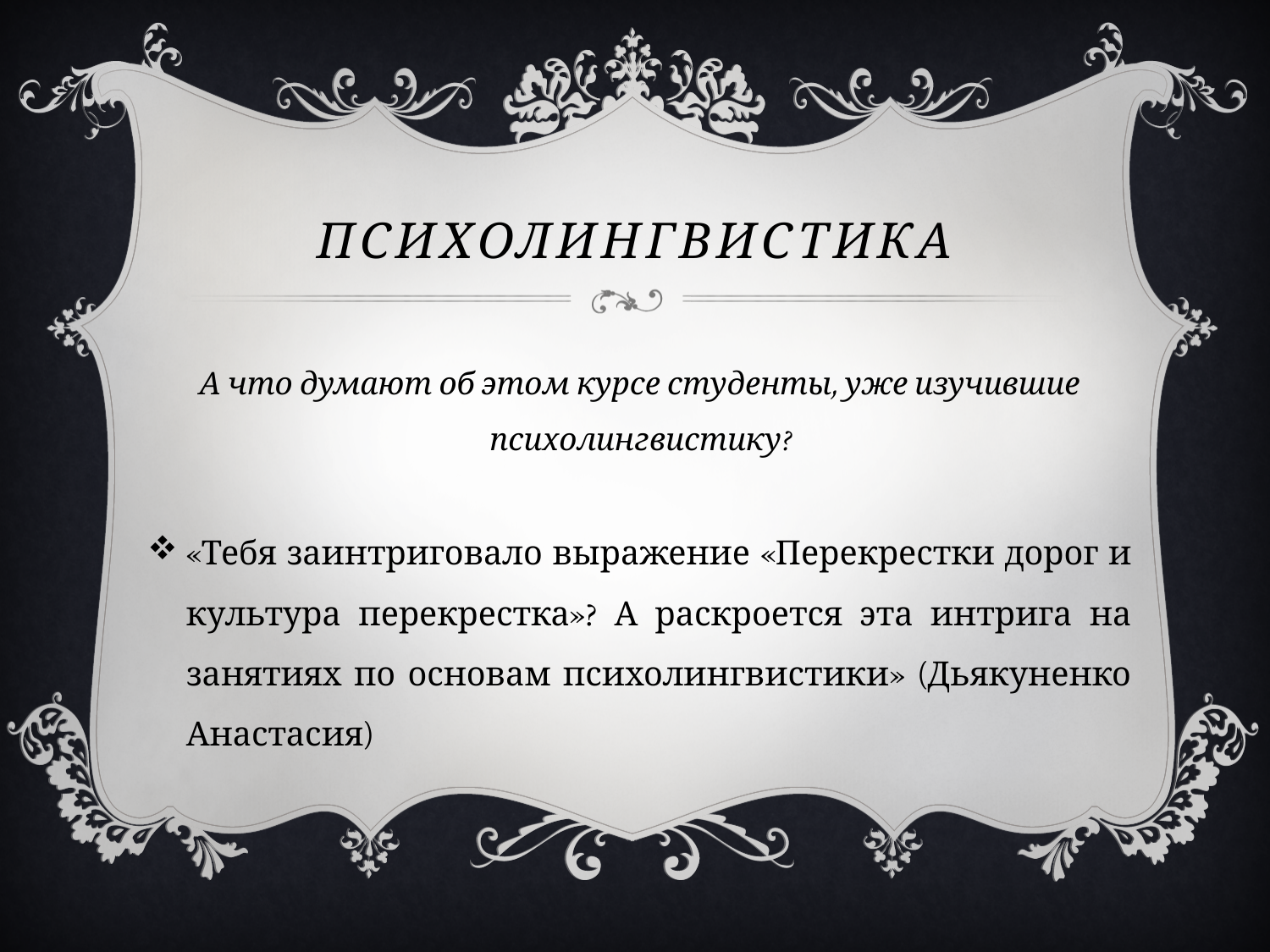

# психолингвистика
А что думают об этом курсе студенты, уже изучившие психолингвистику?

«Тебя заинтриговало выражение «Перекрестки дорог и культура перекрестка»? А раскроется эта интрига на занятиях по основам психолингвистики» (Дьякуненко Анастасия)